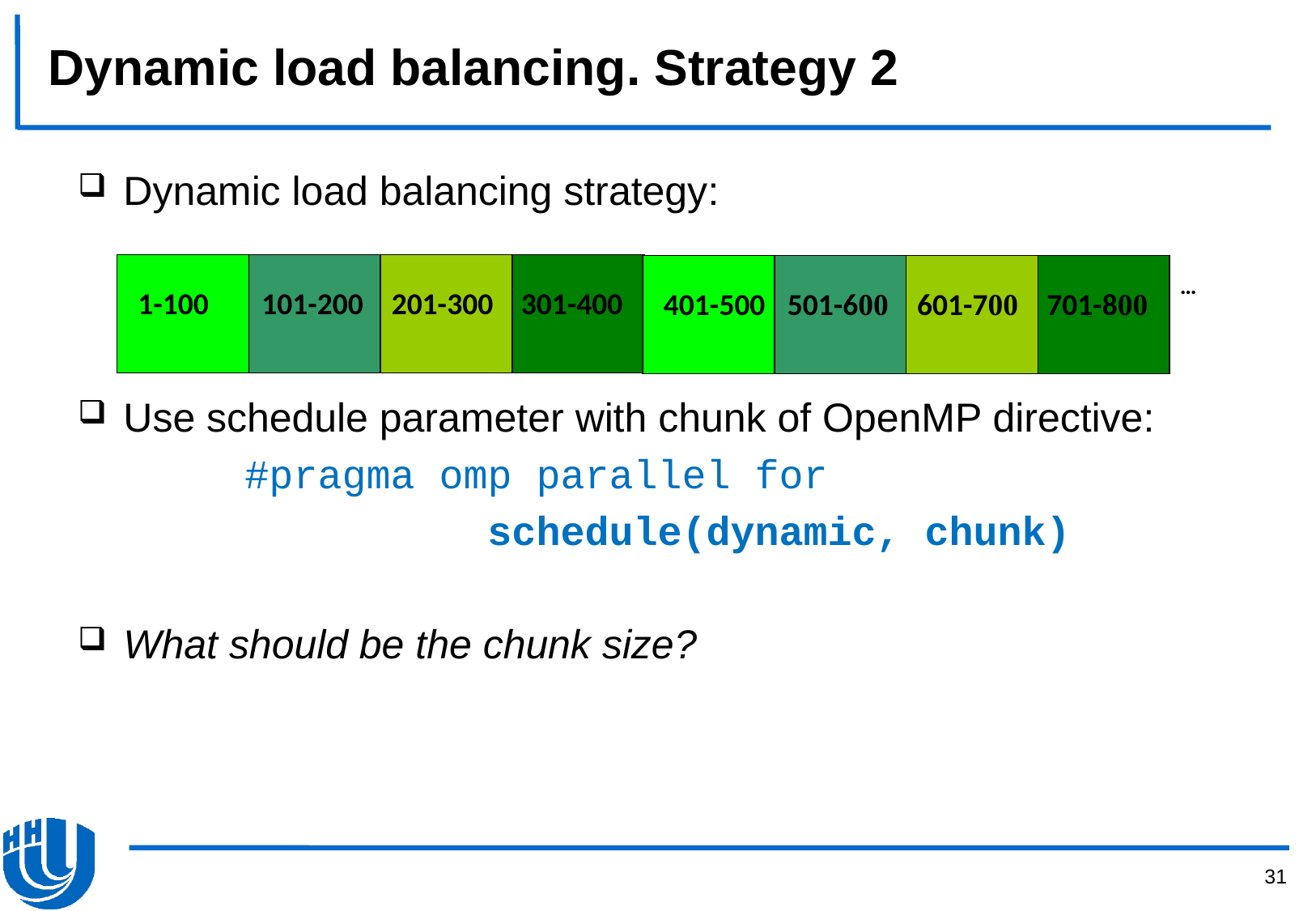

# Dynamic load balancing. Strategy 2
Dynamic load balancing strategy:

Use schedule parameter with chunk of OpenMP directive:
		#pragma omp parallel for
				schedule(dynamic, chunk)

What should be the chunk size?

1-100
101-200
201-300
301-400

401-500
501-600
601-700
701-800
…